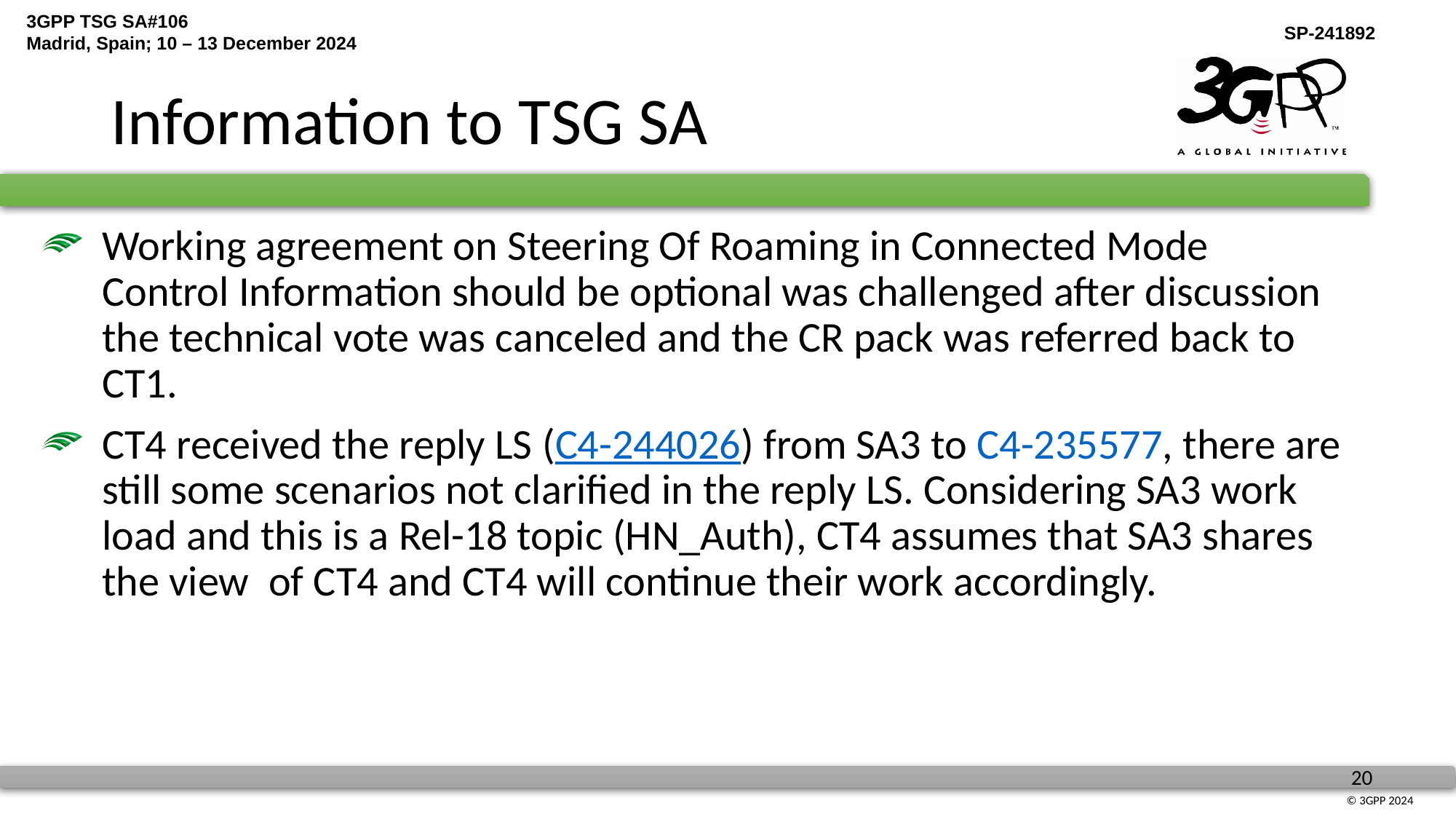

# Information to TSG SA
Working agreement on Steering Of Roaming in Connected Mode Control Information should be optional was challenged after discussion the technical vote was canceled and the CR pack was referred back to CT1.
CT4 received the reply LS (C4-244026) from SA3 to C4-235577, there are still some scenarios not clarified in the reply LS. Considering SA3 work load and this is a Rel-18 topic (HN_Auth), CT4 assumes that SA3 shares the view  of CT4 and CT4 will continue their work accordingly.